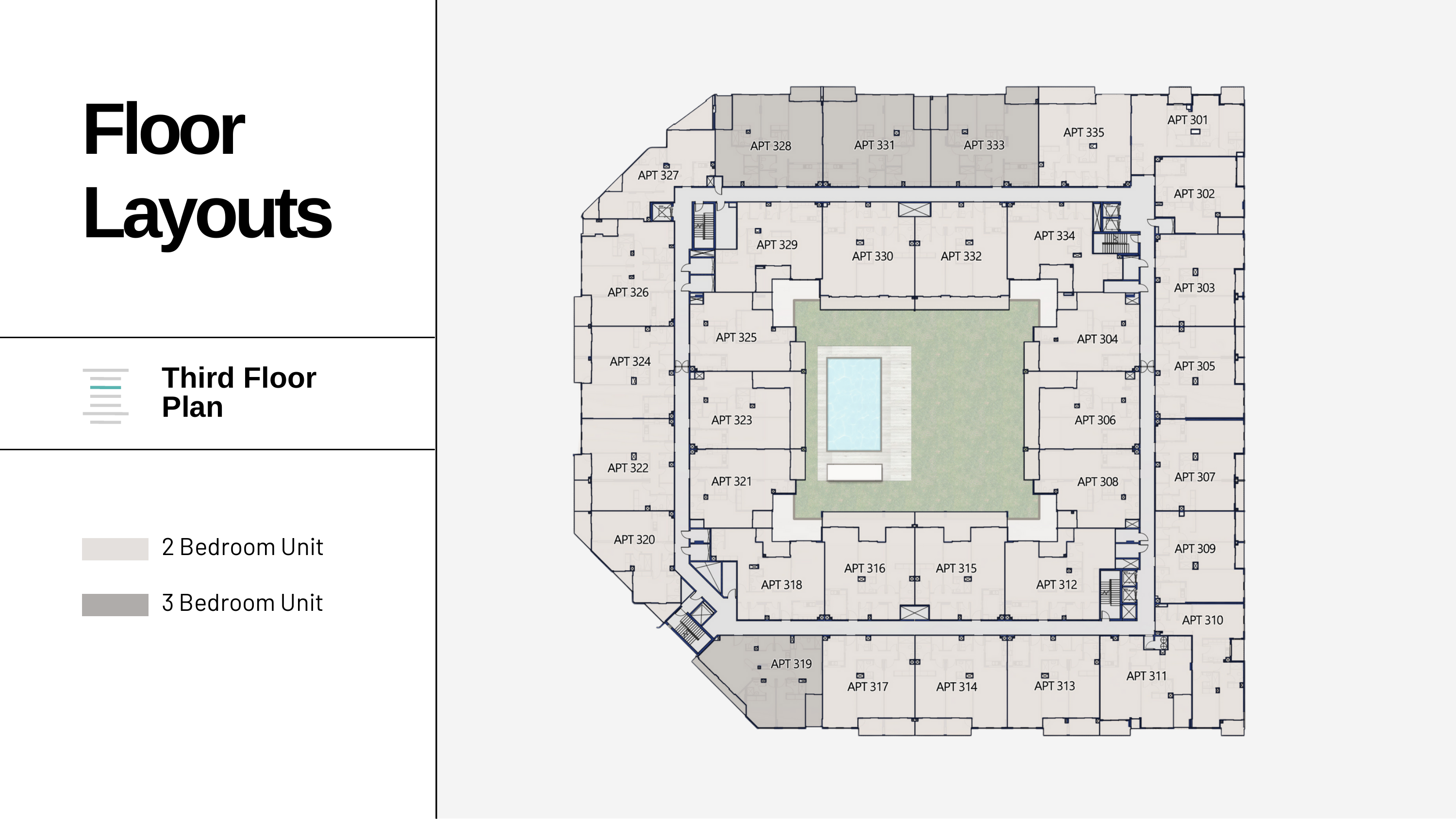

Floor
Layouts

Third Floor Plan

2 Bedroom Unit

3 Bedroom Unit